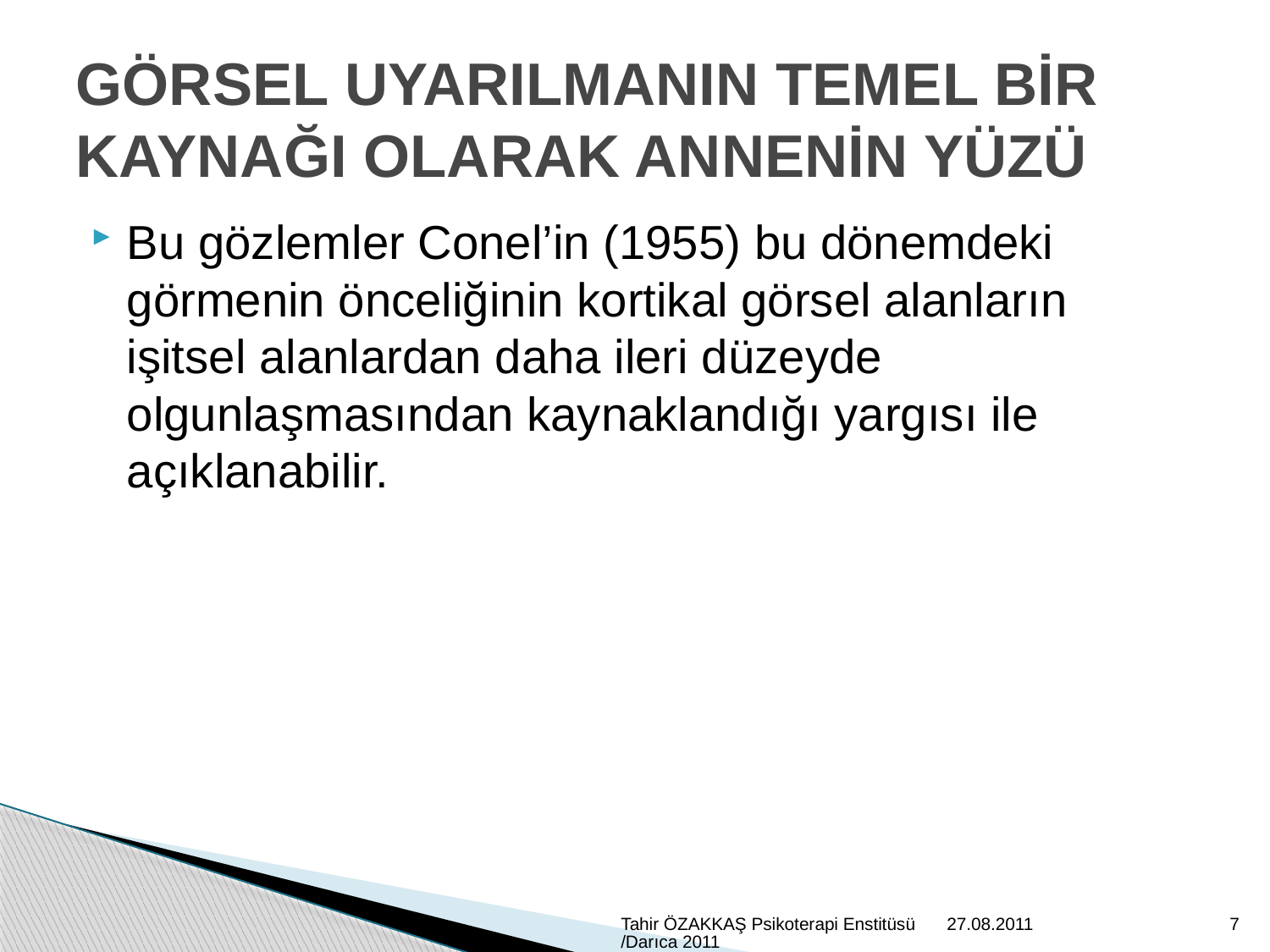

# GÖRSEL UYARILMANIN TEMEL BİR KAYNAĞI OLARAK ANNENİN YÜZÜ
Bu gözlemler Conel’in (1955) bu dönemdeki görmenin önceliğinin kortikal görsel alanların işitsel alanlardan daha ileri düzeyde olgunlaşmasından kaynaklandığı yargısı ile açıklanabilir.
Tahir ÖZAKKAŞ Psikoterapi Enstitüsü /Darıca 2011
27.08.2011
7